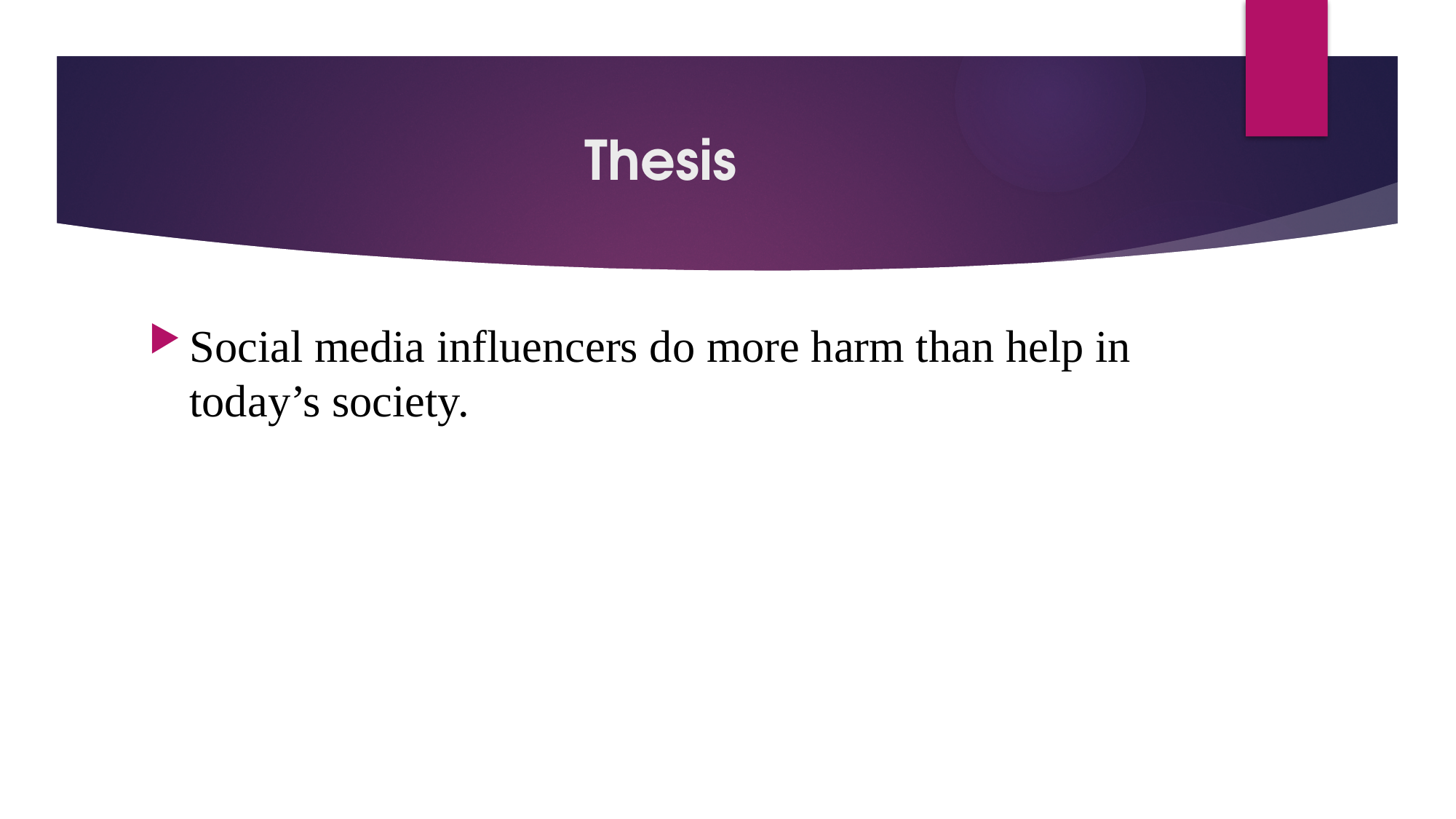

# Thesis
Social media influencers do more harm than help in today’s society.